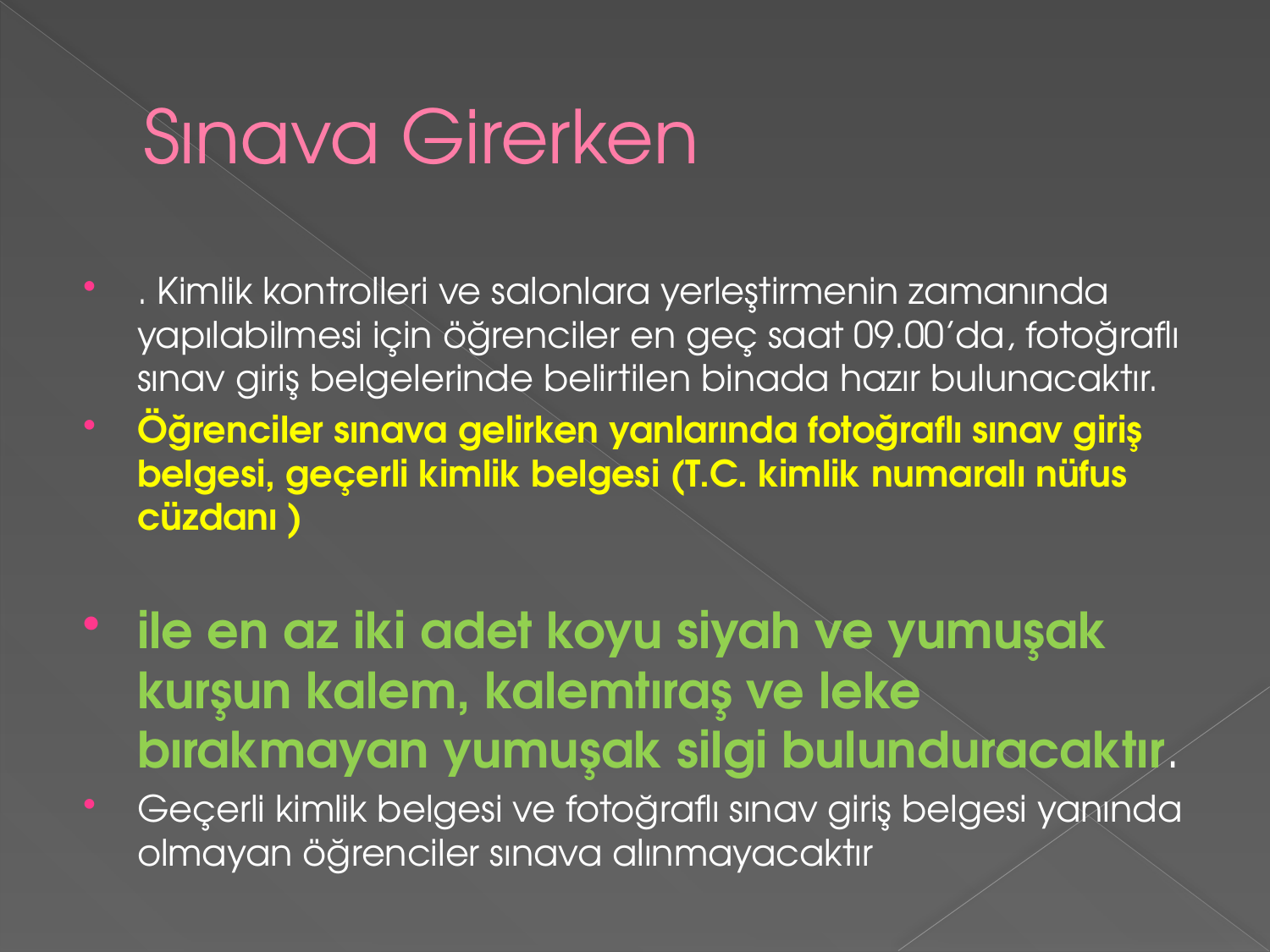

# Sınava Girerken
. Kimlik kontrolleri ve salonlara yerleştirmenin zamanında yapılabilmesi için öğrenciler en geç saat 09.00’da, fotoğraflı sınav giriş belgelerinde belirtilen binada hazır bulunacaktır.
Öğrenciler sınava gelirken yanlarında fotoğraflı sınav giriş belgesi, geçerli kimlik belgesi (T.C. kimlik numaralı nüfus cüzdanı )

ile en az iki adet koyu siyah ve yumuşak kurşun kalem, kalemtıraş ve leke bırakmayan yumuşak silgi bulunduracaktır.
Geçerli kimlik belgesi ve fotoğraflı sınav giriş belgesi yanında olmayan öğrenciler sınava alınmayacaktır